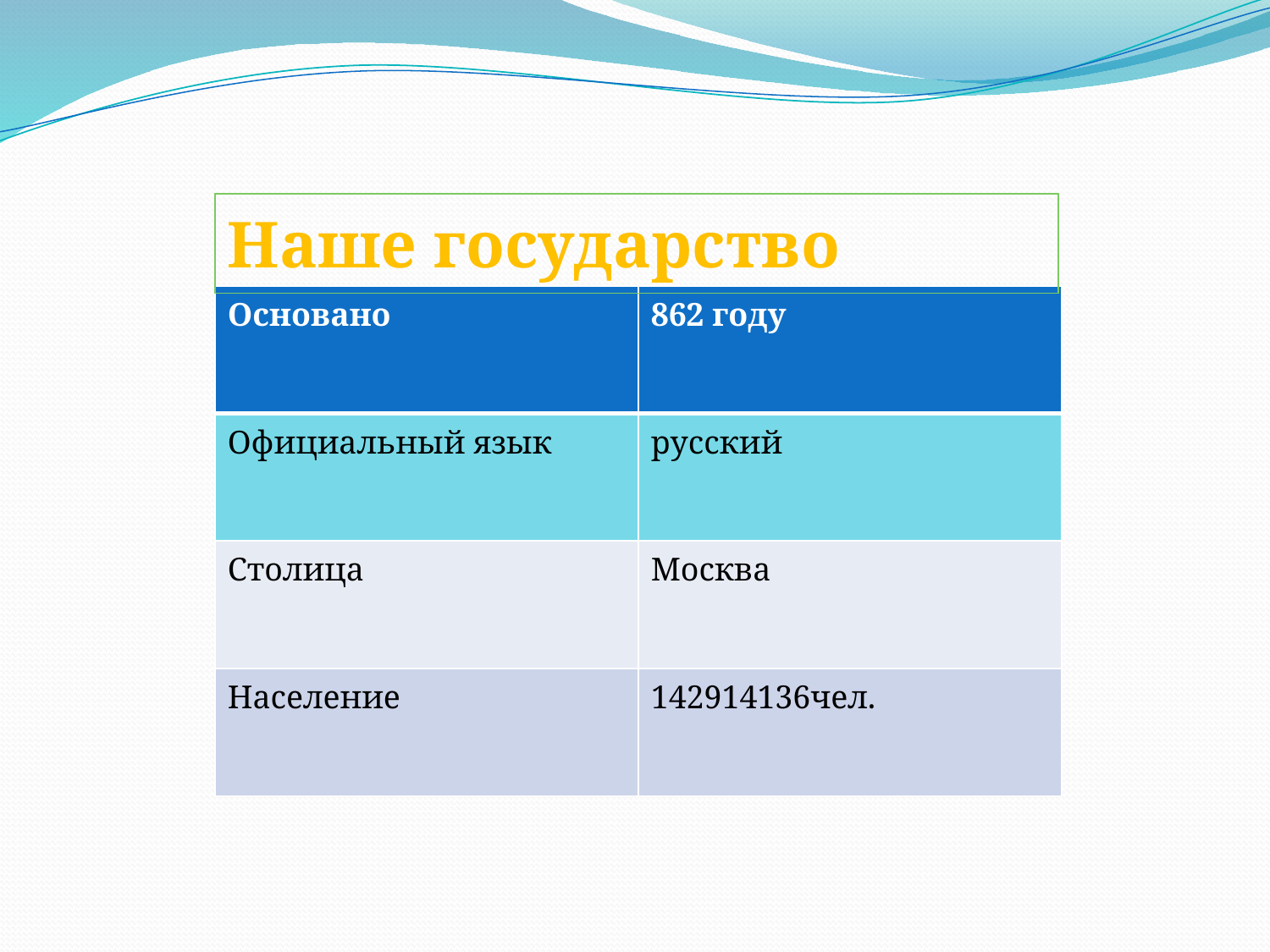

| Наше государство |
| --- |
| Основано | 862 году |
| --- | --- |
| Официальный язык | русский |
| Столица | Москва |
| Население | 142914136чел. |